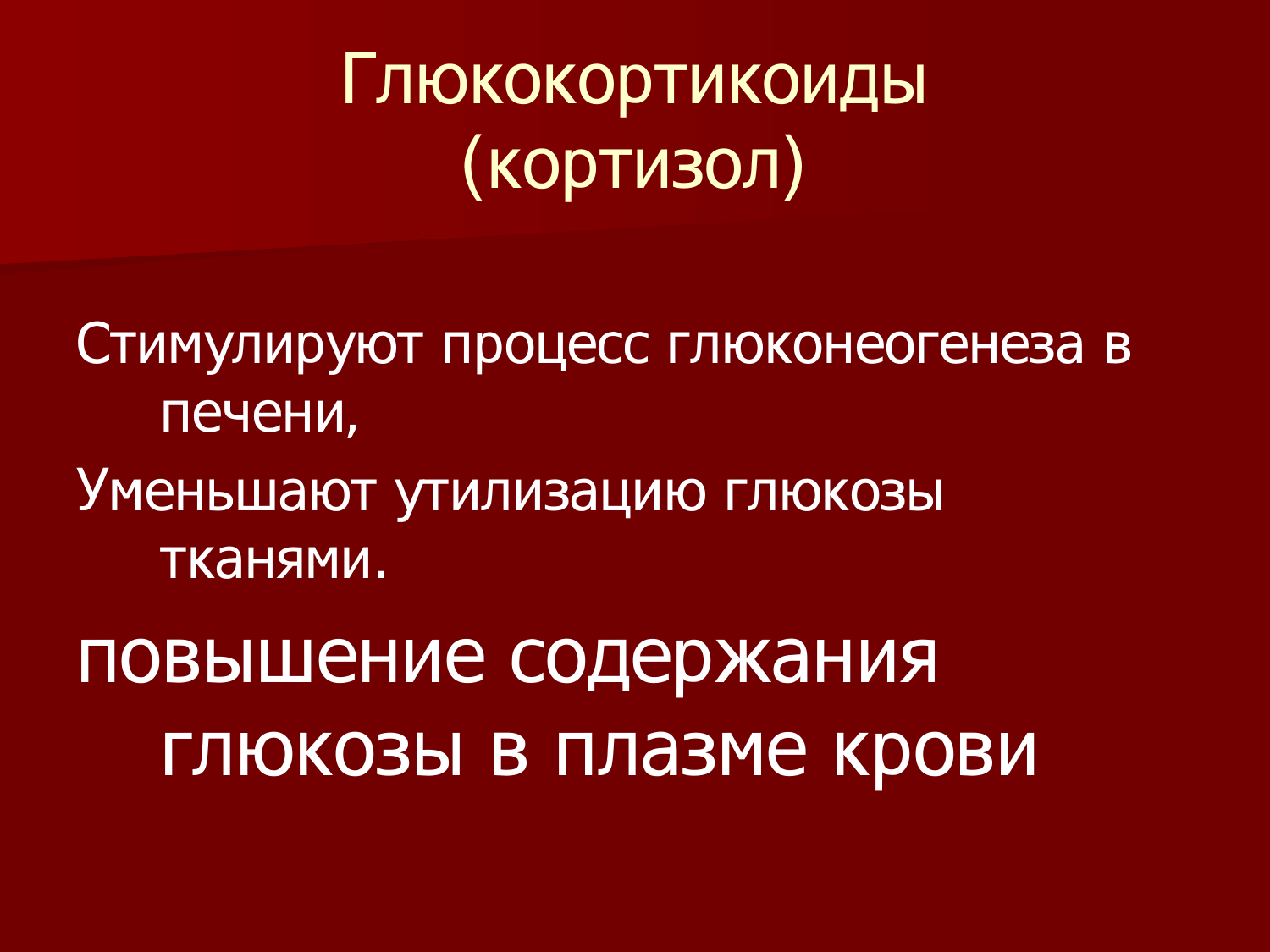

# Глюкокортикоиды (кортизол)

Стимулируют процесс глюконеогенеза в печени,
Уменьшают утилизацию глюкозы тканями.
повышение содержания глюкозы в плазме крови